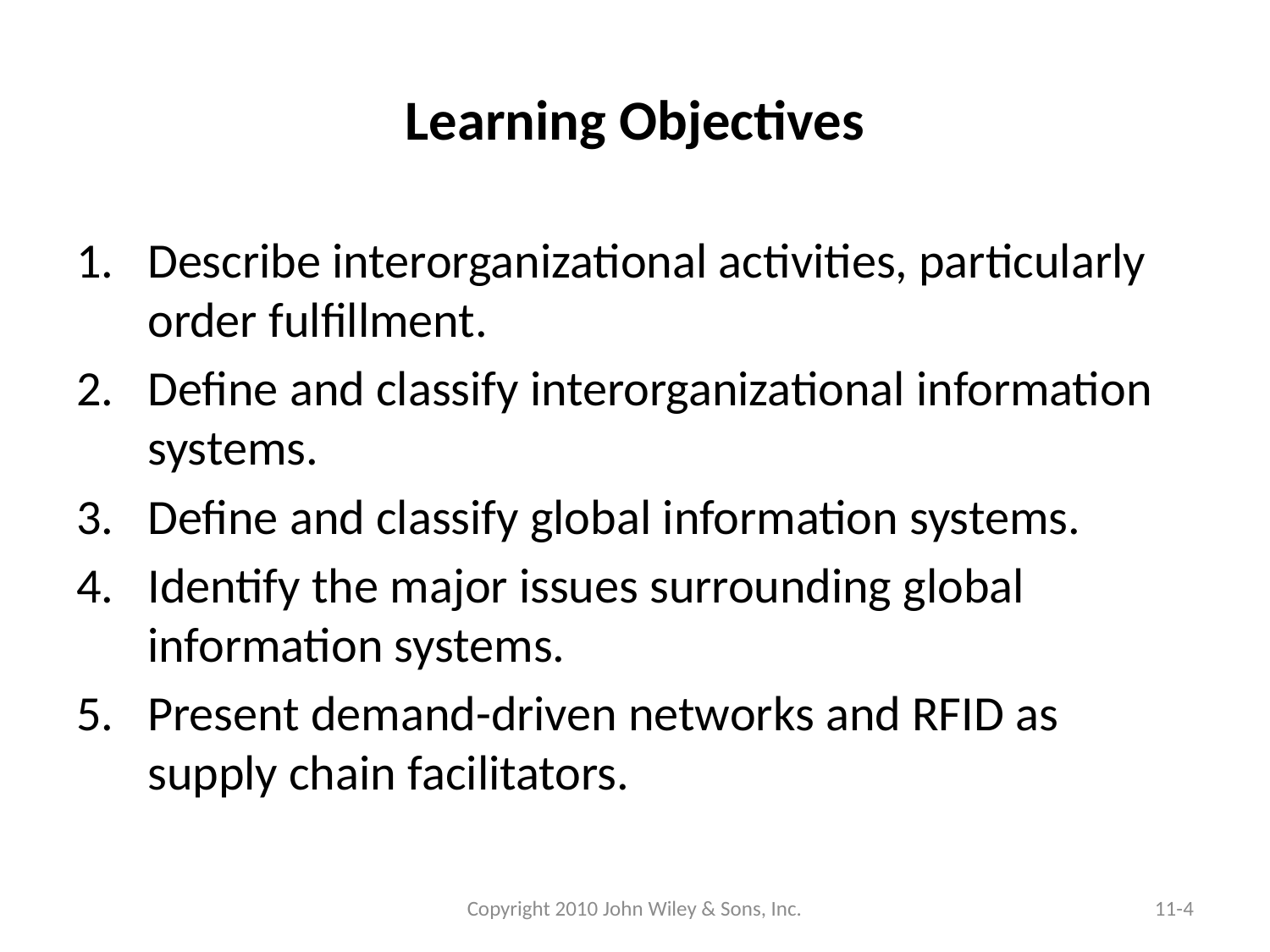

# Learning Objectives
Describe interorganizational activities, particularly order fulfillment.
Define and classify interorganizational information systems.
Define and classify global information systems.
Identify the major issues surrounding global information systems.
Present demand-driven networks and RFID as supply chain facilitators.

Copyright 2010 John Wiley & Sons, Inc.
11-4